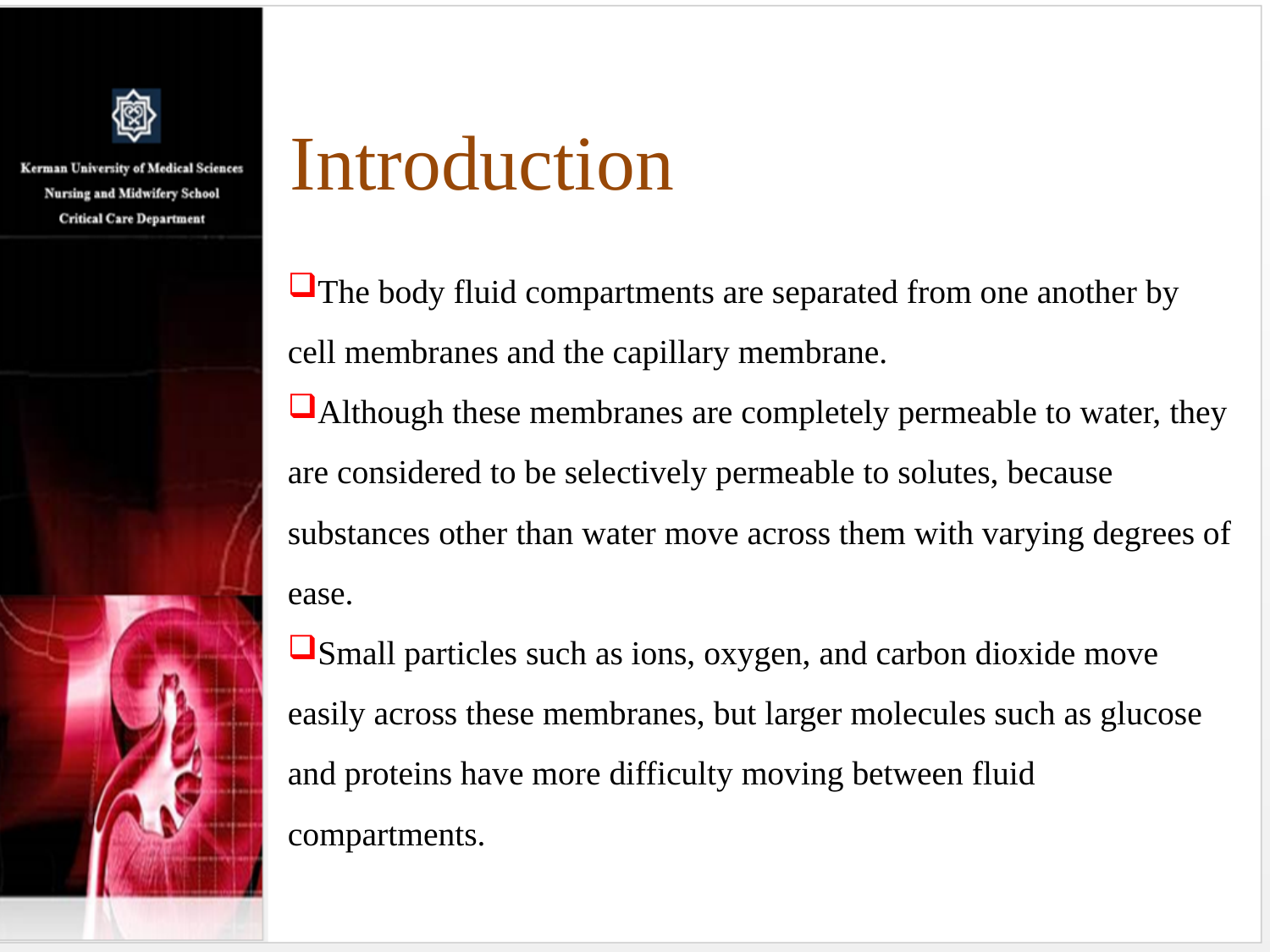

Introduction
The body fluid compartments are separated from one another by cell membranes and the capillary membrane.
Although these membranes are completely permeable to water, they are considered to be selectively permeable to solutes, because substances other than water move across them with varying degrees of ease.
Small particles such as ions, oxygen, and carbon dioxide move easily across these membranes, but larger molecules such as glucose and proteins have more difficulty moving between fluid compartments.